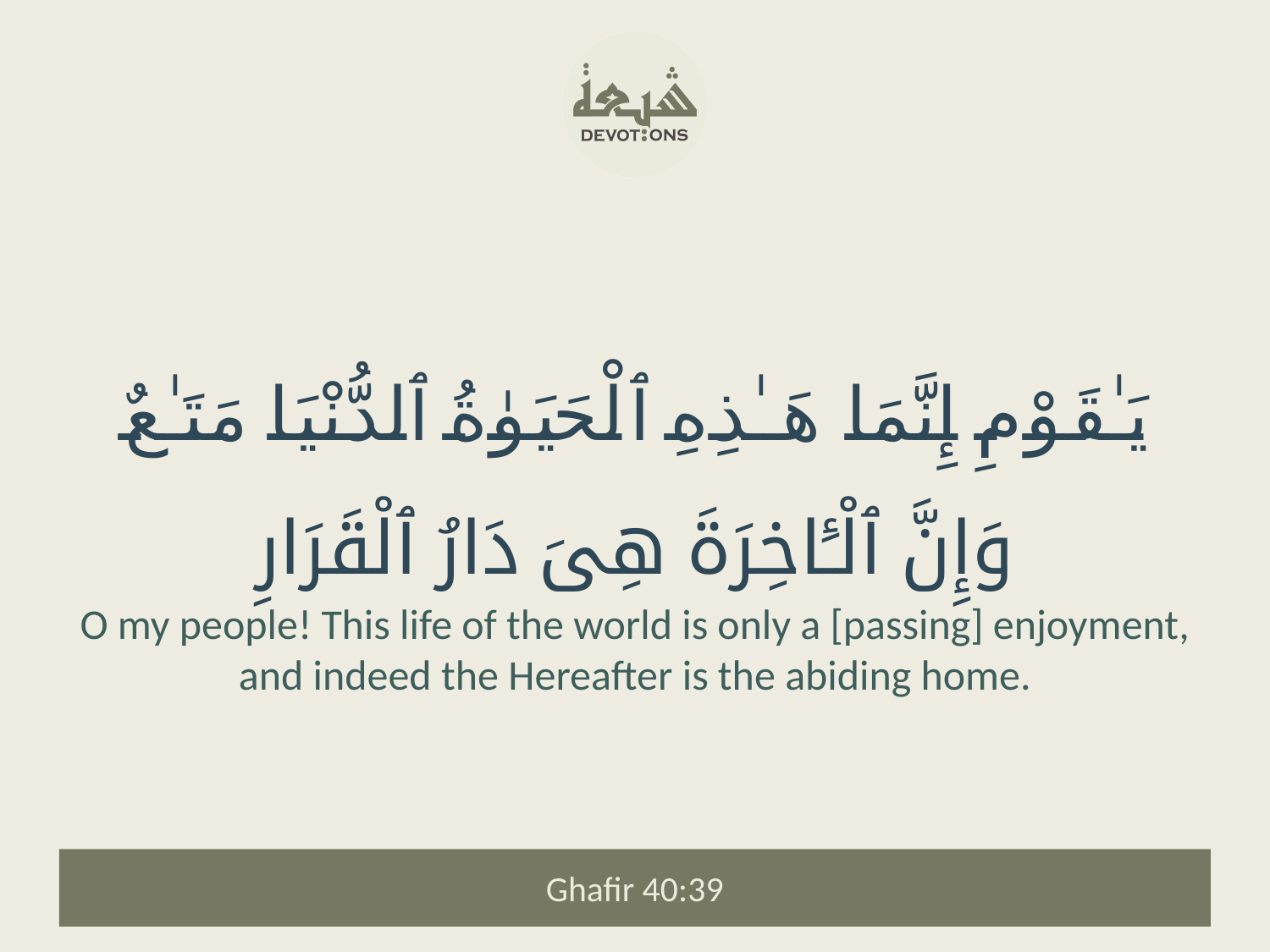

يَـٰقَوْمِ إِنَّمَا هَـٰذِهِ ٱلْحَيَوٰةُ ٱلدُّنْيَا مَتَـٰعٌ وَإِنَّ ٱلْـَٔاخِرَةَ هِىَ دَارُ ٱلْقَرَارِ
O my people! This life of the world is only a [passing] enjoyment, and indeed the Hereafter is the abiding home.
Ghafir 40:39